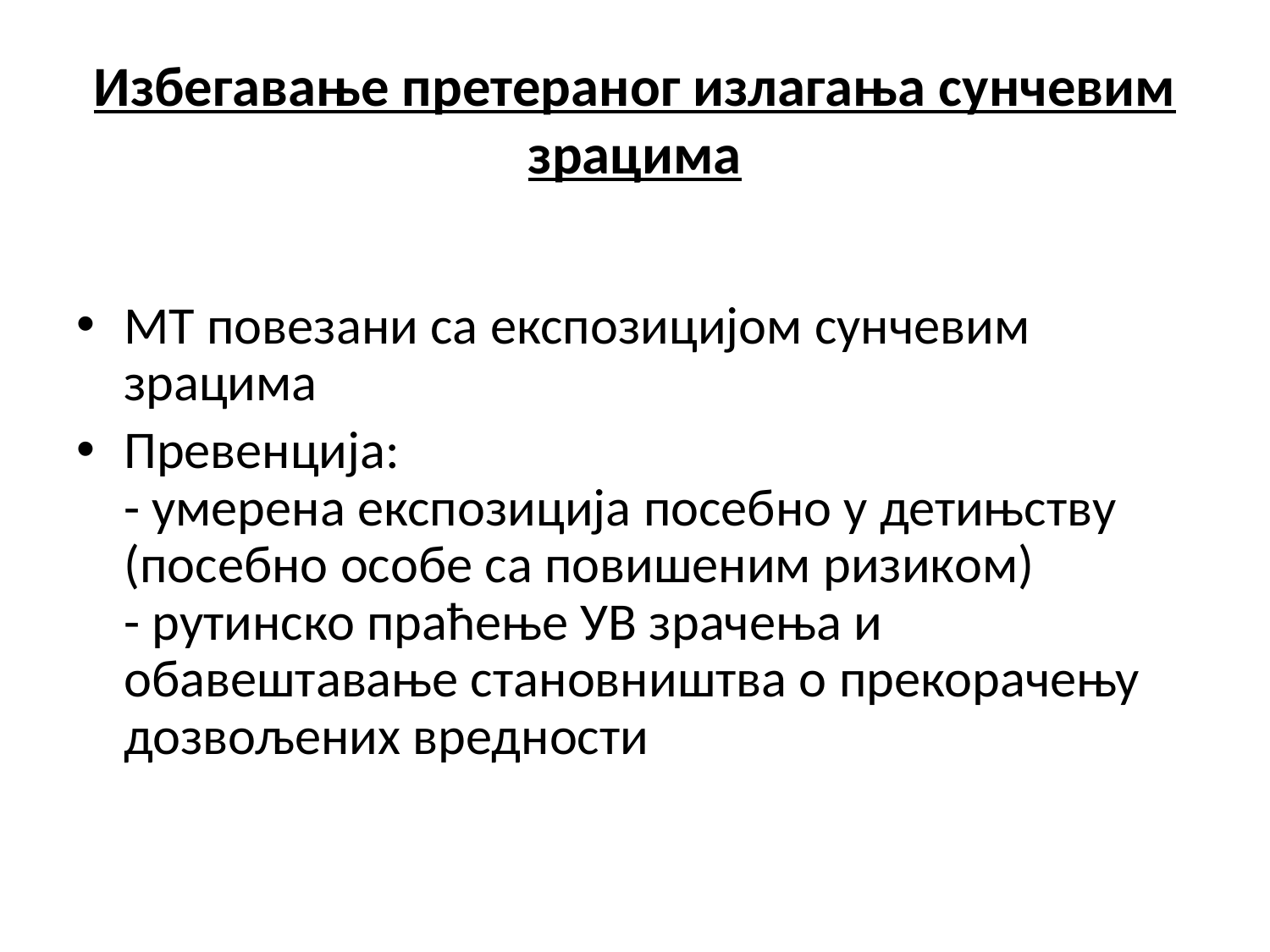

# Избегавање претераног излагања сунчевим зрацима

МТ повезани са експозицијом сунчевим зрацима
Превенција:
- умерена експозиција посебно у детињству (посебно особе са повишеним ризиком)
- рутинско праћење УВ зрачења и обавештавање становништва о прекорачењу дозвољених вредности